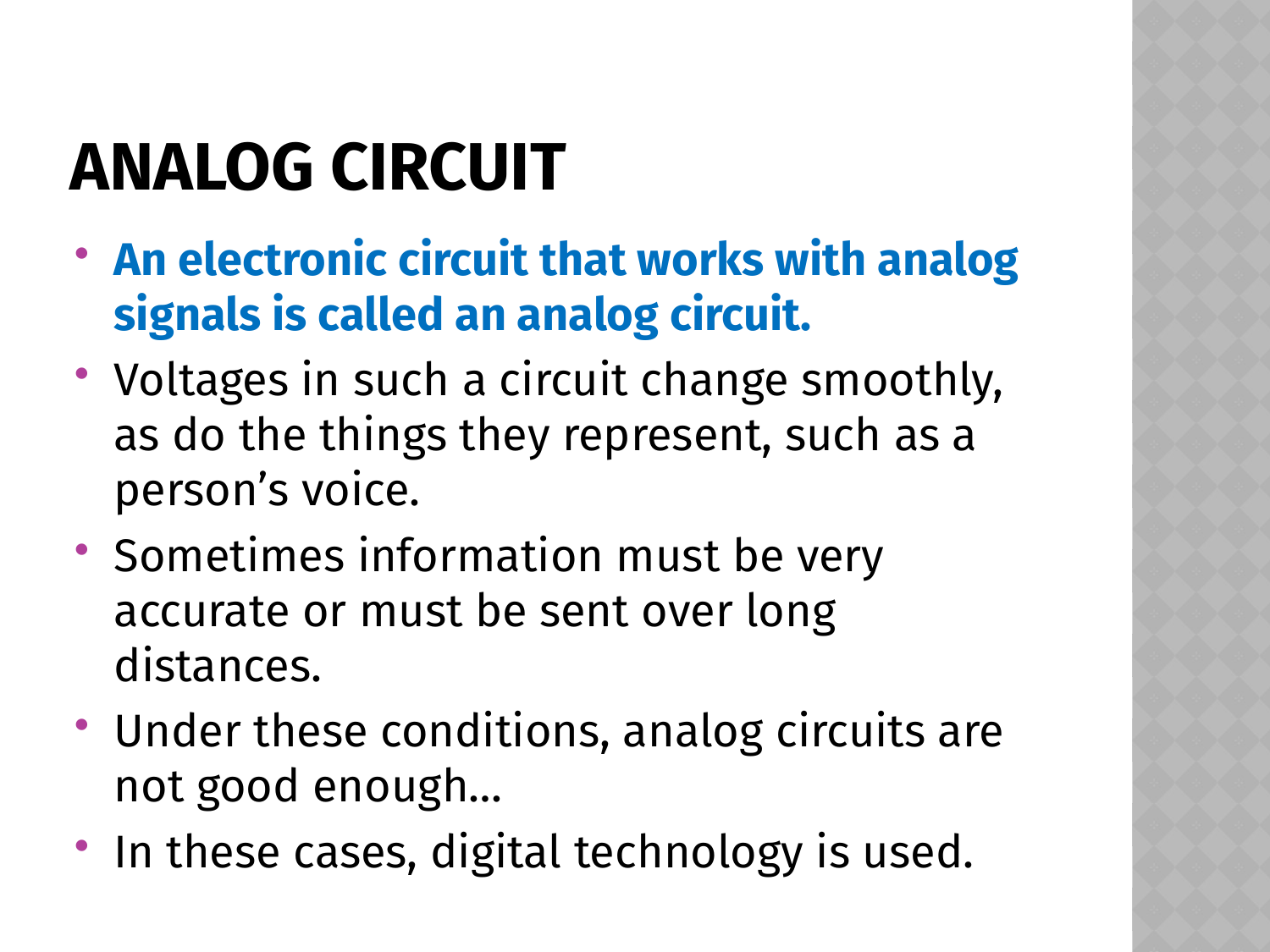

# Analog circuit
An electronic circuit that works with analog signals is called an analog circuit.
Voltages in such a circuit change smoothly, as do the things they represent, such as a person’s voice.
Sometimes information must be very accurate or must be sent over long distances.
Under these conditions, analog circuits are not good enough…
In these cases, digital technology is used.